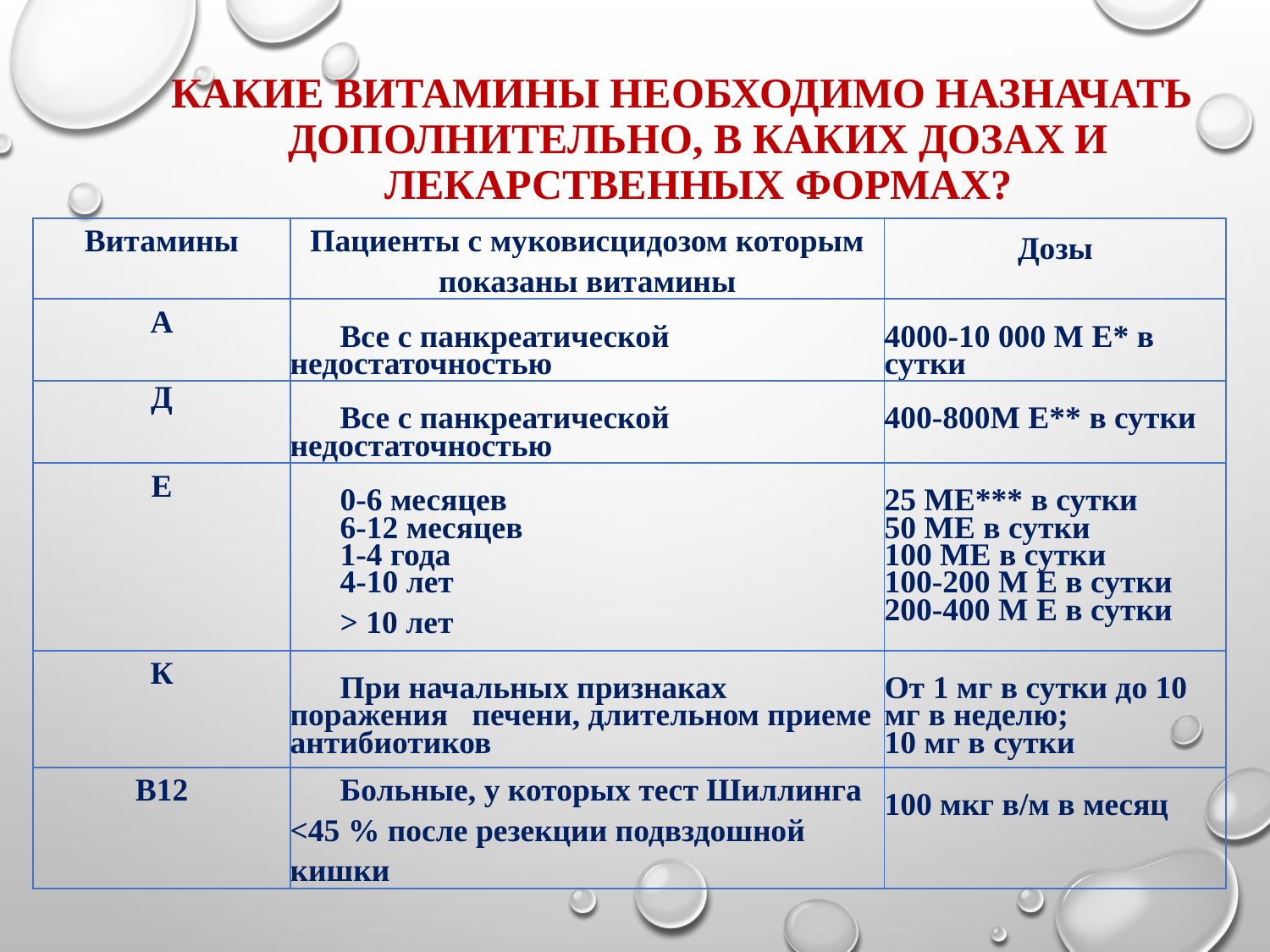

# Какие витамины необходимо назначать дополнительно, в каких дозах и лекарственных формах?
| Витамины | Пациенты с муковисцидозом которым показаны витамины | Дозы |
| --- | --- | --- |
| А | Все с панкреатической недостаточностью | 4000-10 000 М Е\* в сутки |
| Д | Все с панкреатической недостаточностью | 400-800М Е\*\* в сутки |
| Е | 0-6 месяцев 6-12 месяцев 1-4 года 4-10 лет > 10 лет | 25 ME\*\*\* в сутки 50 ME в сутки 100 ME в сутки 100-200 М Е в сутки 200-400 М Е в сутки |
| К | При начальных признаках поражения печени, длительном приеме антибиотиков | От 1 мг в сутки до 10 мг в неделю; 10 мг в сутки |
| В12 | Больные, у которых тест Шиллинга <45 % после резекции подвздошной кишки | 100 мкг в/м в месяц |